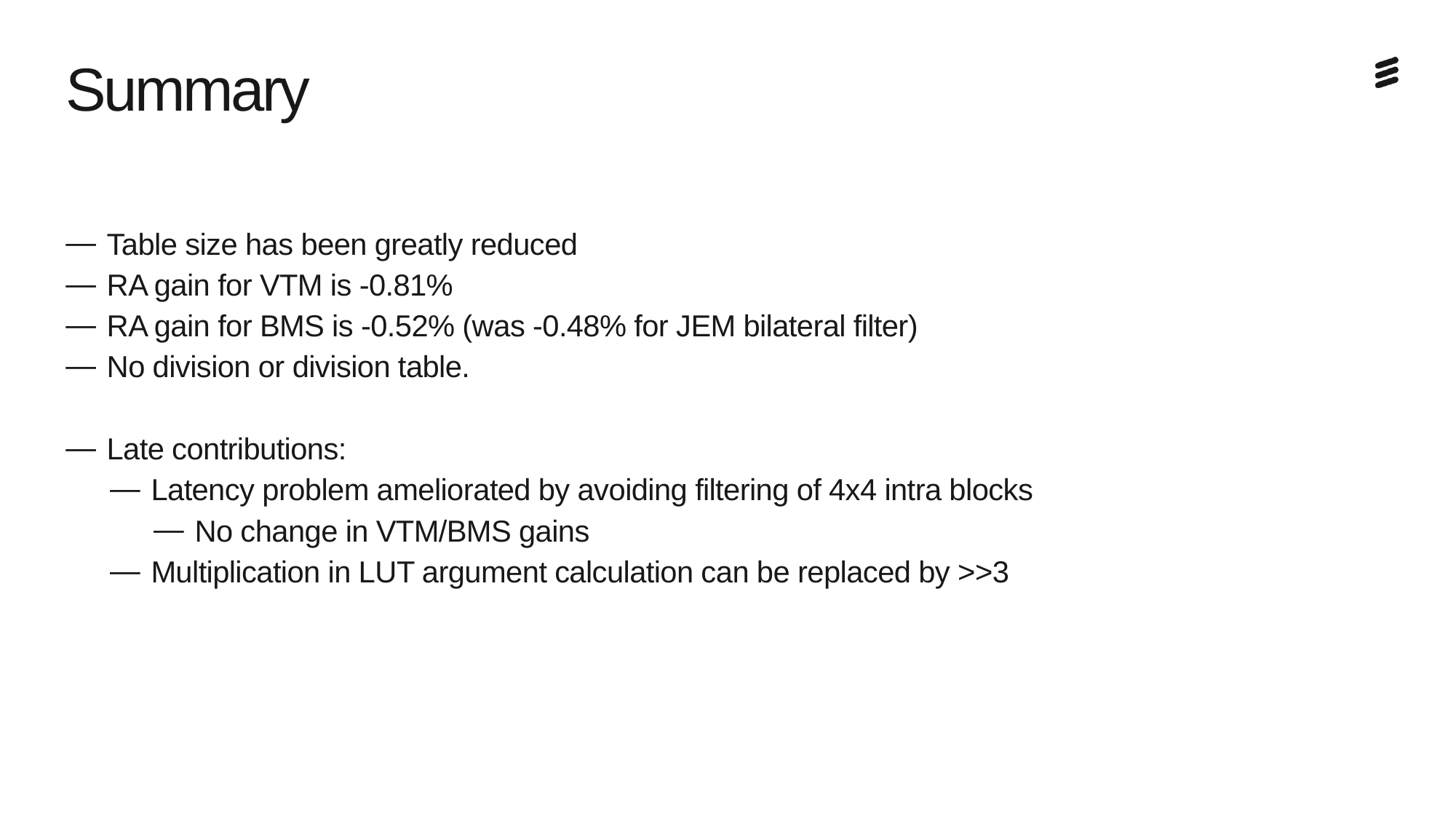

# Summary
Table size has been greatly reduced
RA gain for VTM is -0.81%
RA gain for BMS is -0.52% (was -0.48% for JEM bilateral filter)
No division or division table.

Late contributions:
Latency problem ameliorated by avoiding filtering of 4x4 intra blocks
No change in VTM/BMS gains
Multiplication in LUT argument calculation can be replaced by >>3